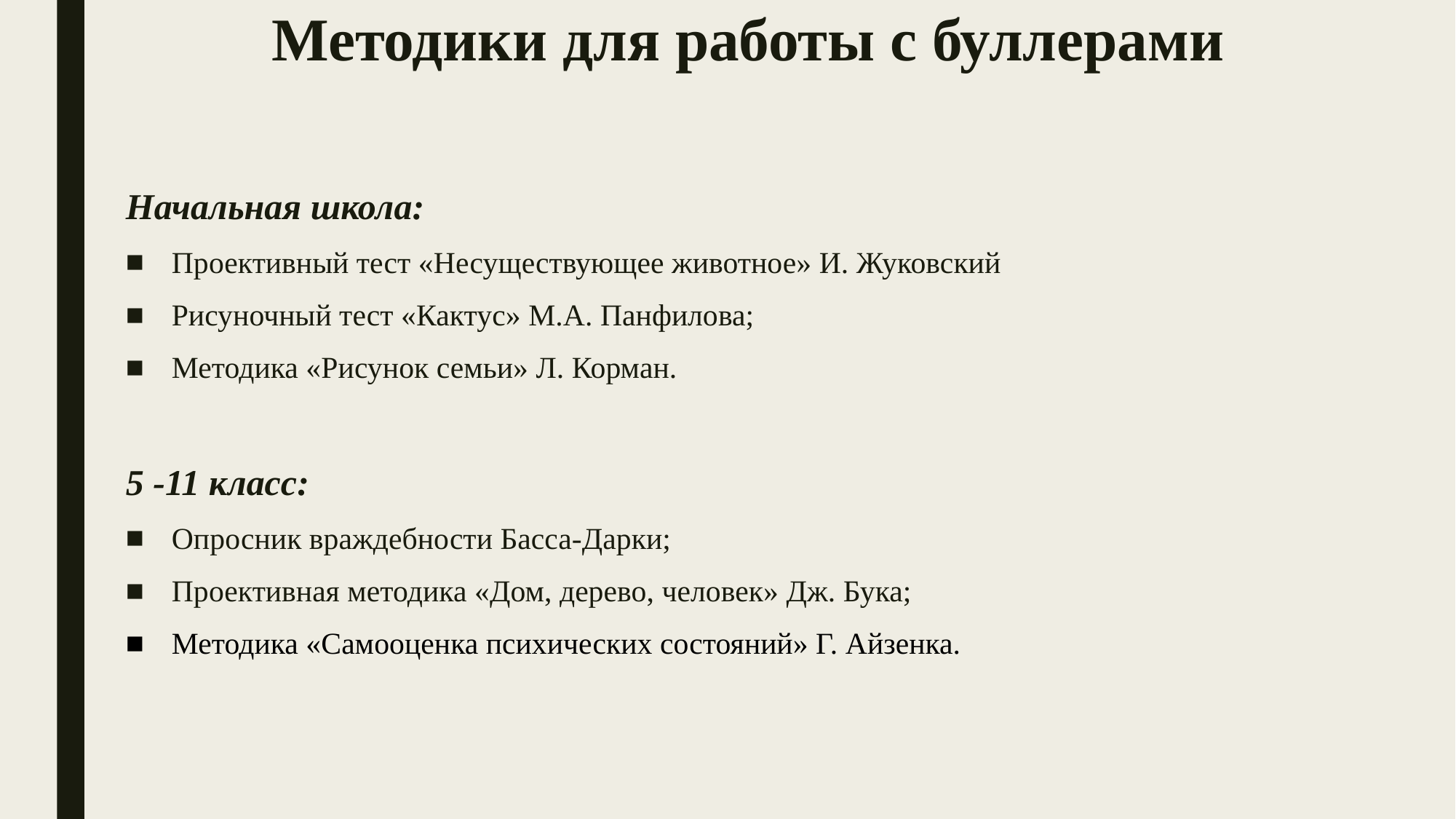

# Методики для работы с буллерами
Начальная школа:
Проективный тест «Несуществующее животное» И. Жуковский
Рисуночный тест «Кактус» М.А. Панфилова;
Методика «Рисунок семьи» Л. Корман.

5 -11 класс:
Опросник враждебности Басса-Дарки;
Проективная методика «Дом, дерево, человек» Дж. Бука;
Методика «Самооценка психических состояний» Г. Айзенка.